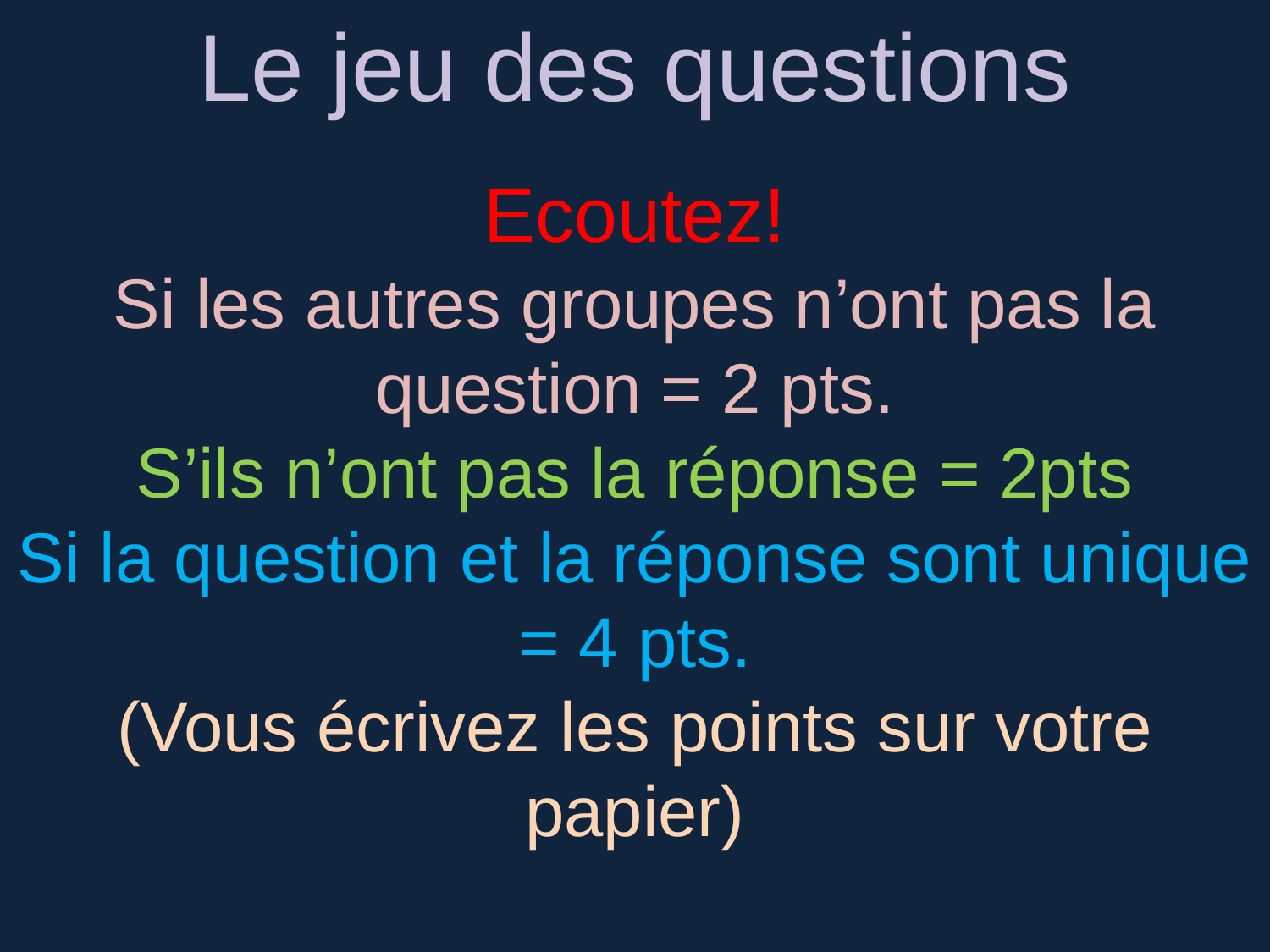

Le jeu des questions
Ecoutez!
Si les autres groupes n’ont pas la question = 2 pts.
S’ils n’ont pas la réponse = 2pts
Si la question et la réponse sont unique = 4 pts.
(Vous écrivez les points sur votre papier)